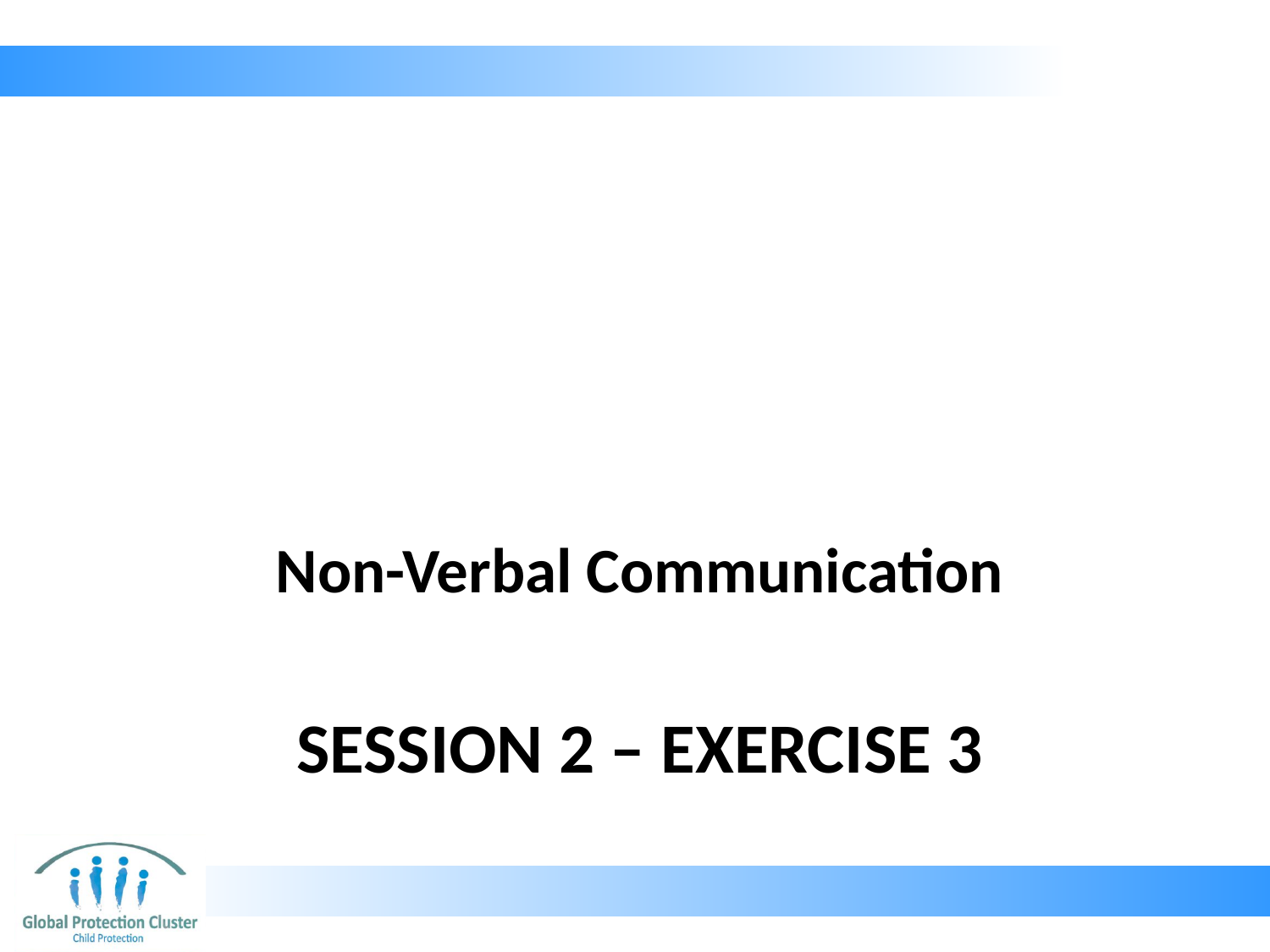

Non-Verbal Communication
# SESSION 2 – EXERCISE 3